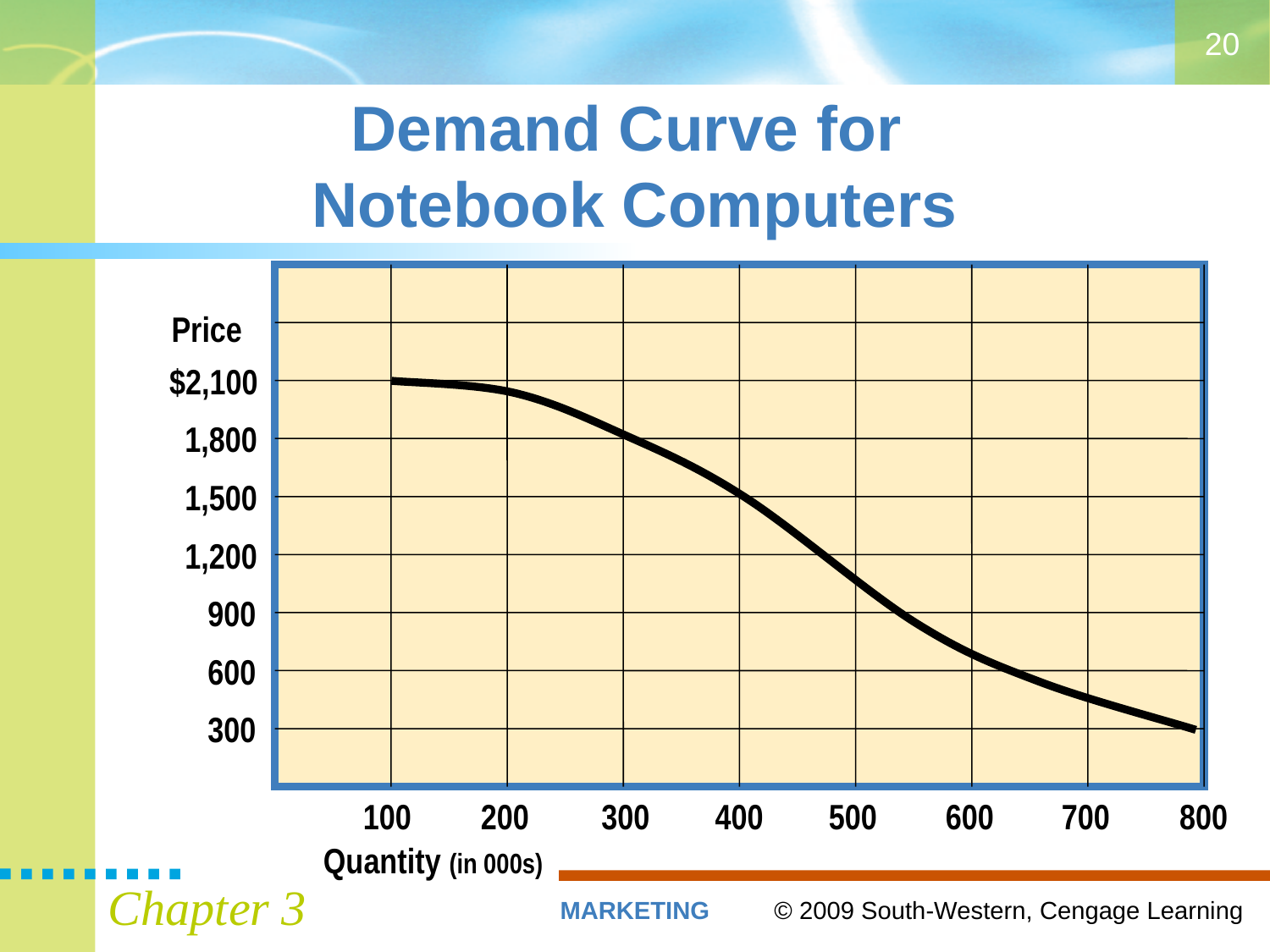

20
# Demand Curve for Notebook Computers

Price

$2,100

1,800

1,500

1,200

900

600

300

100
200
300
400
500
600
700
Quantity (in 000s)
800

Chapter 3